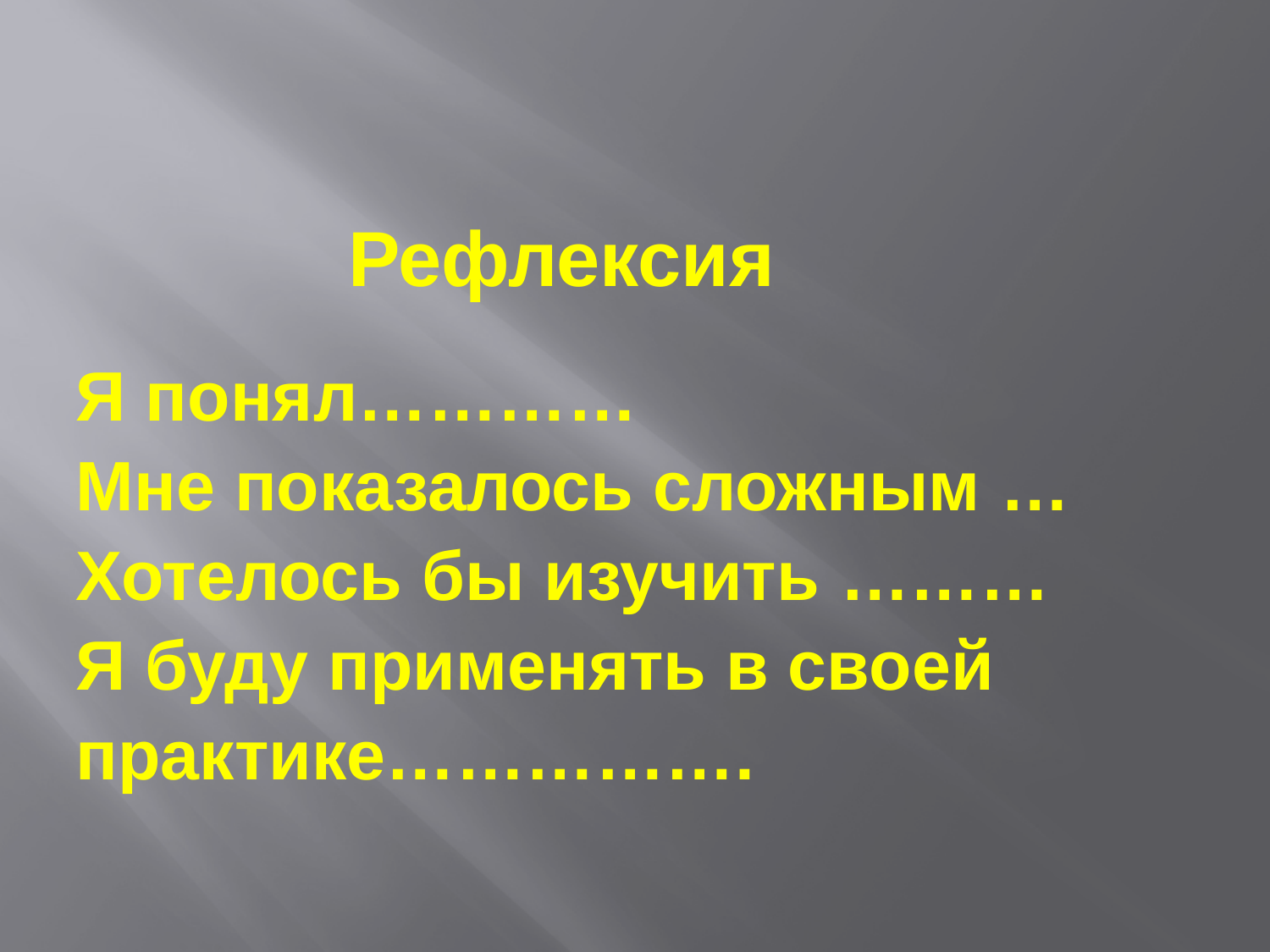

# Рефлексия     Я понял………… Мне показалось сложным … Хотелось бы изучить ……… Я буду применять в своей практике…………….